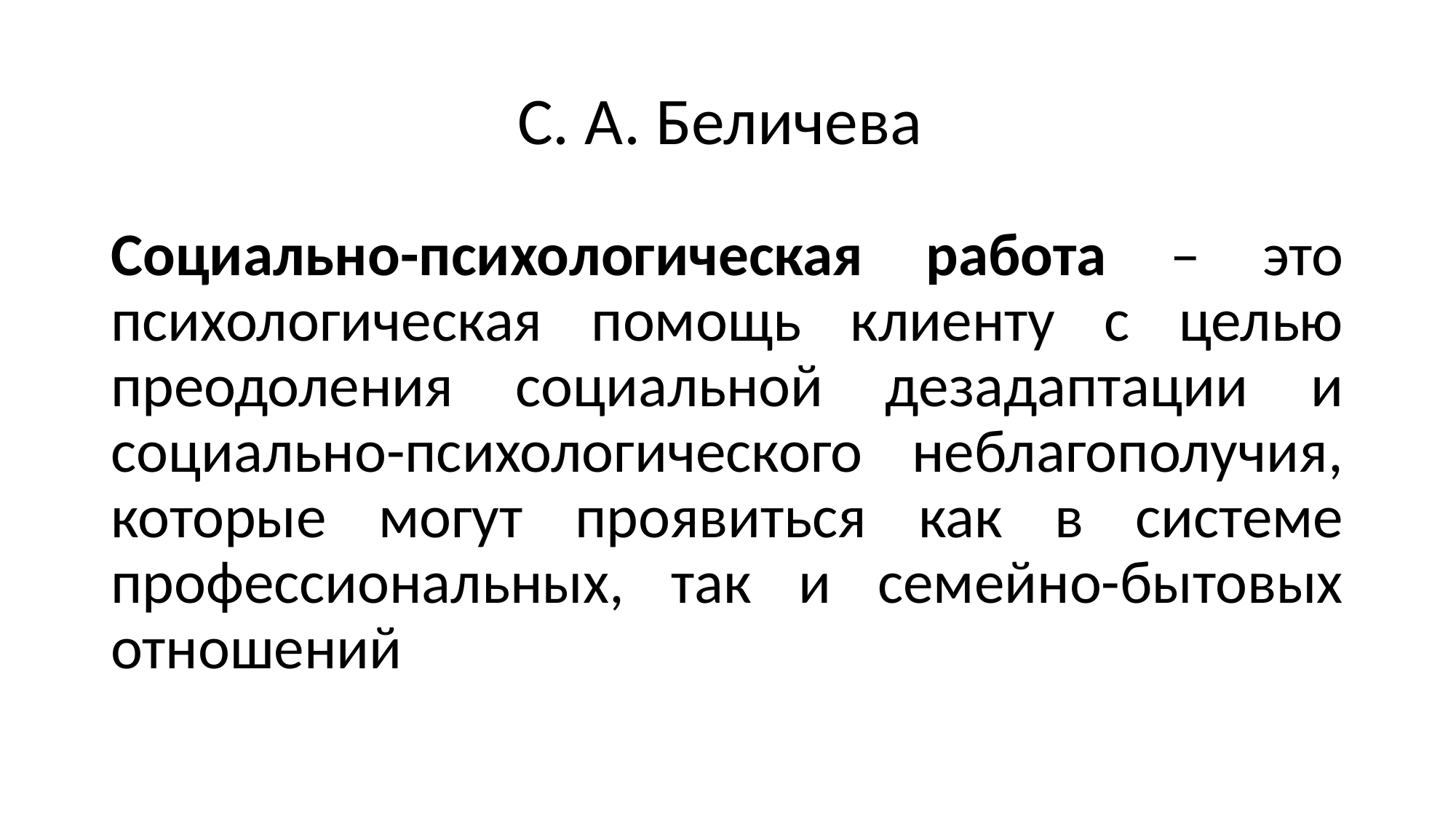

# С. А. Беличева
Социально-психологическая работа – это психологическая помощь клиенту с целью преодоления социальной дезадаптации и социально-психологического неблагополучия, которые могут проявиться как в системе профессиональных, так и семейно-бытовых отношений